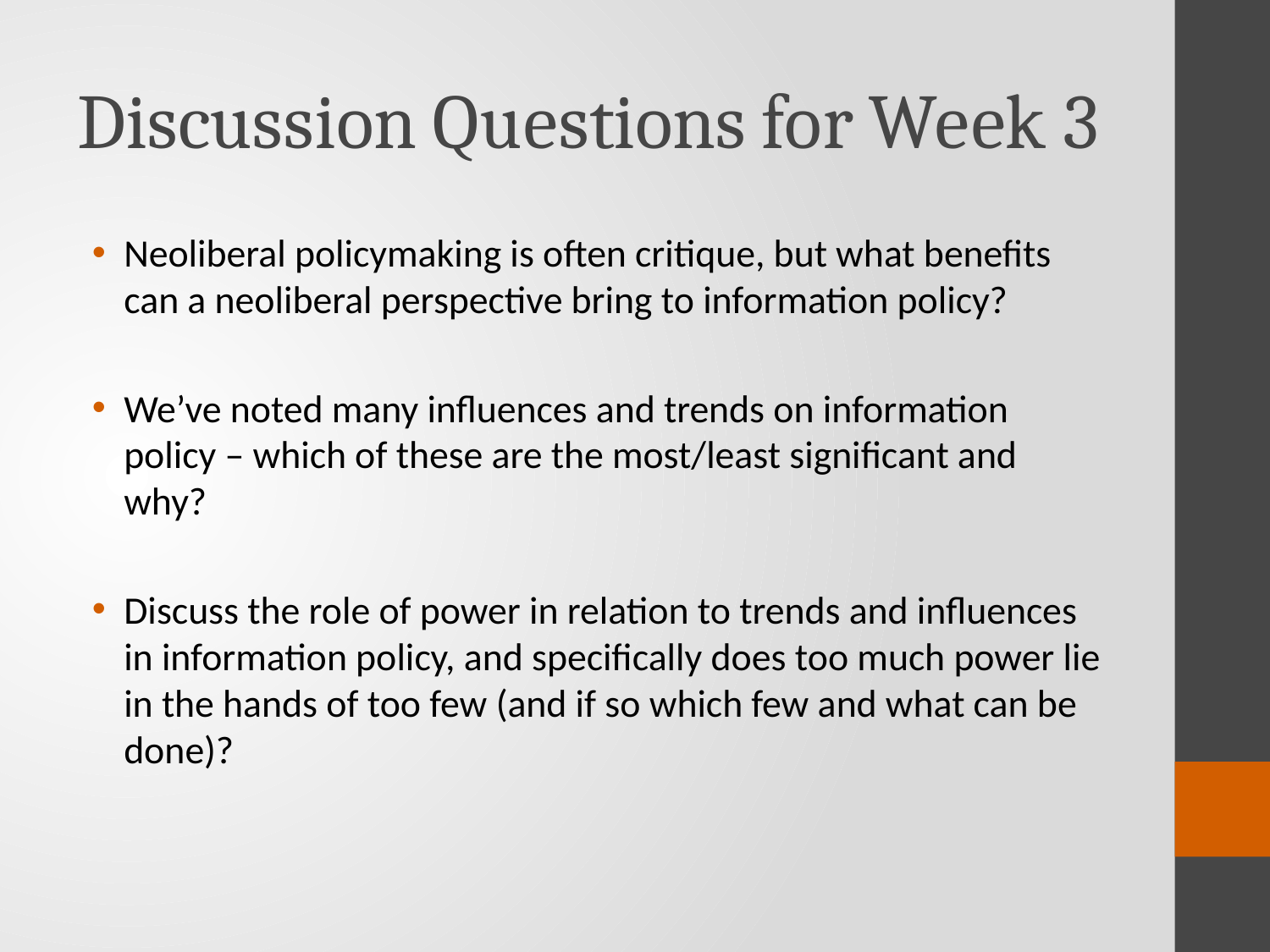

# Discussion Questions for Week 3
Neoliberal policymaking is often critique, but what benefits can a neoliberal perspective bring to information policy?

We’ve noted many influences and trends on information policy – which of these are the most/least significant and why?

Discuss the role of power in relation to trends and influences in information policy, and specifically does too much power lie in the hands of too few (and if so which few and what can be done)?